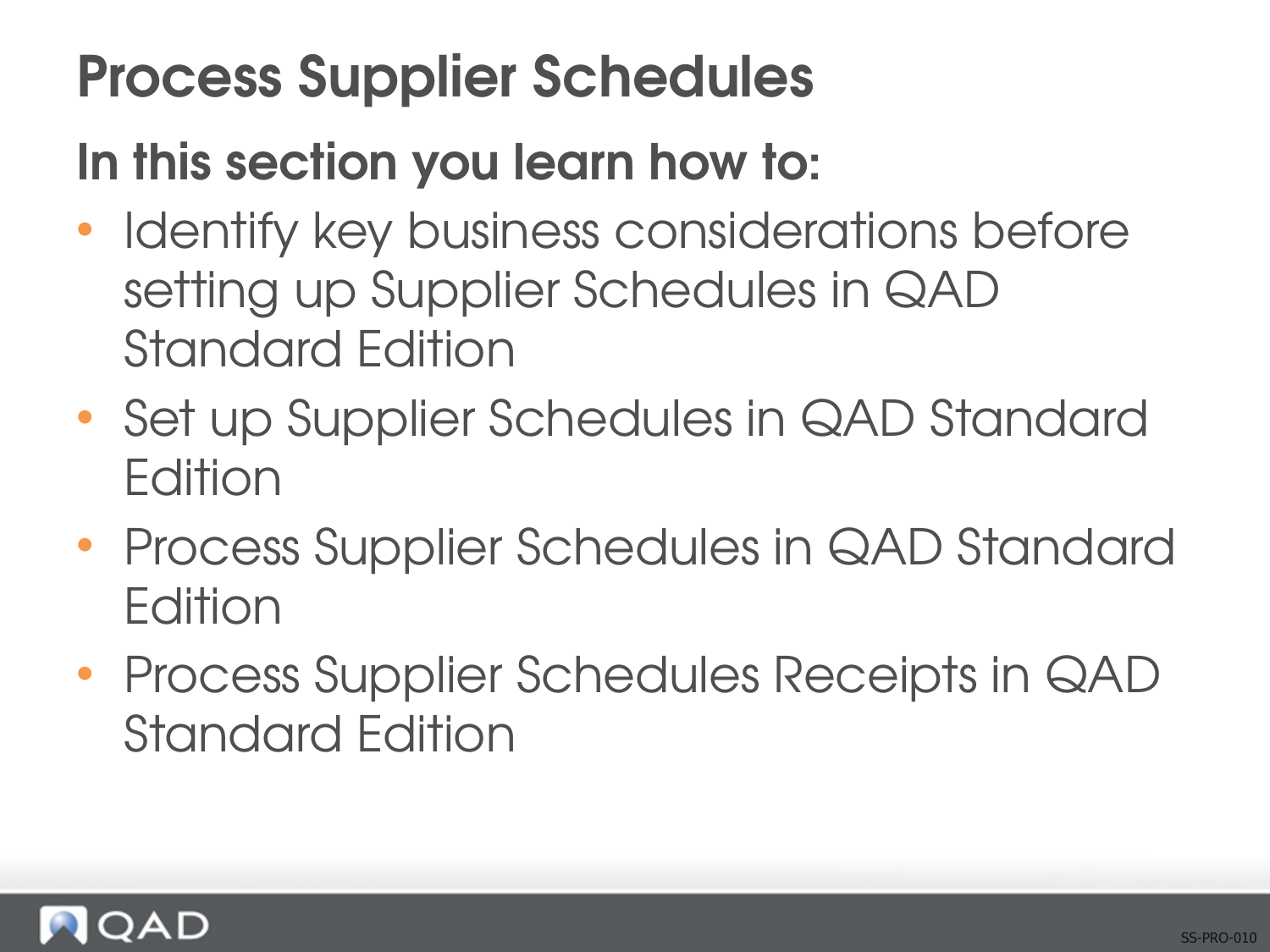

# Process Supplier Schedules
In this section you learn how to:
Identify key business considerations before setting up Supplier Schedules in QAD Standard Edition
Set up Supplier Schedules in QAD Standard Edition
Process Supplier Schedules in QAD Standard Edition
Process Supplier Schedules Receipts in QAD Standard Edition

SS-PRO-010